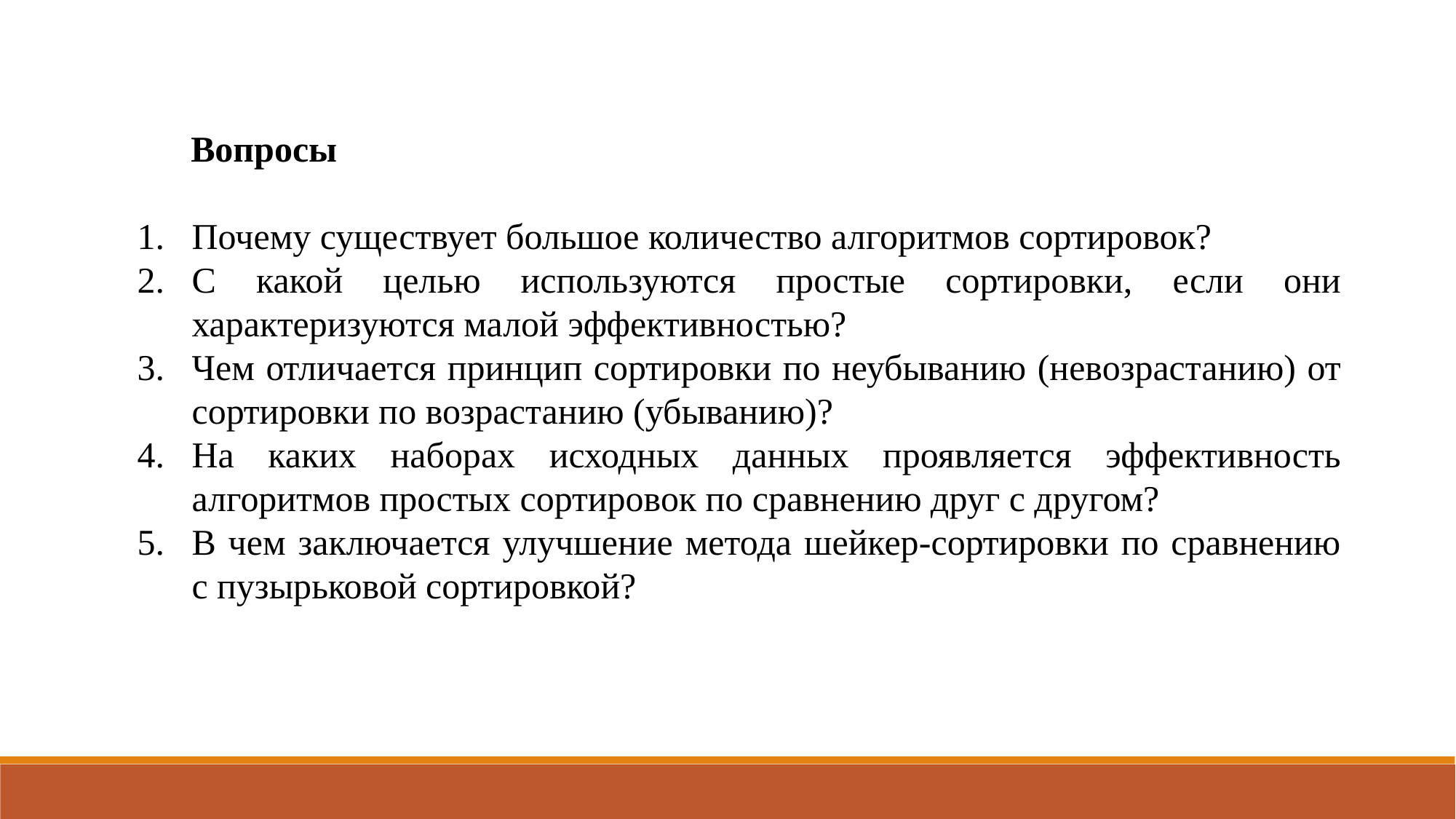

Вопросы

Почему существует большое количество алгоритмов сортировок?
С какой целью используются простые сортировки, если они характеризуются малой эффективностью?
Чем отличается принцип сортировки по неубыванию (невозрастанию) от сортировки по возрастанию (убыванию)?
На каких наборах исходных данных проявляется эффективность алгоритмов простых сортировок по сравнению друг с другом?
В чем заключается улучшение метода шейкер-сортировки по сравнению с пузырьковой сортировкой?